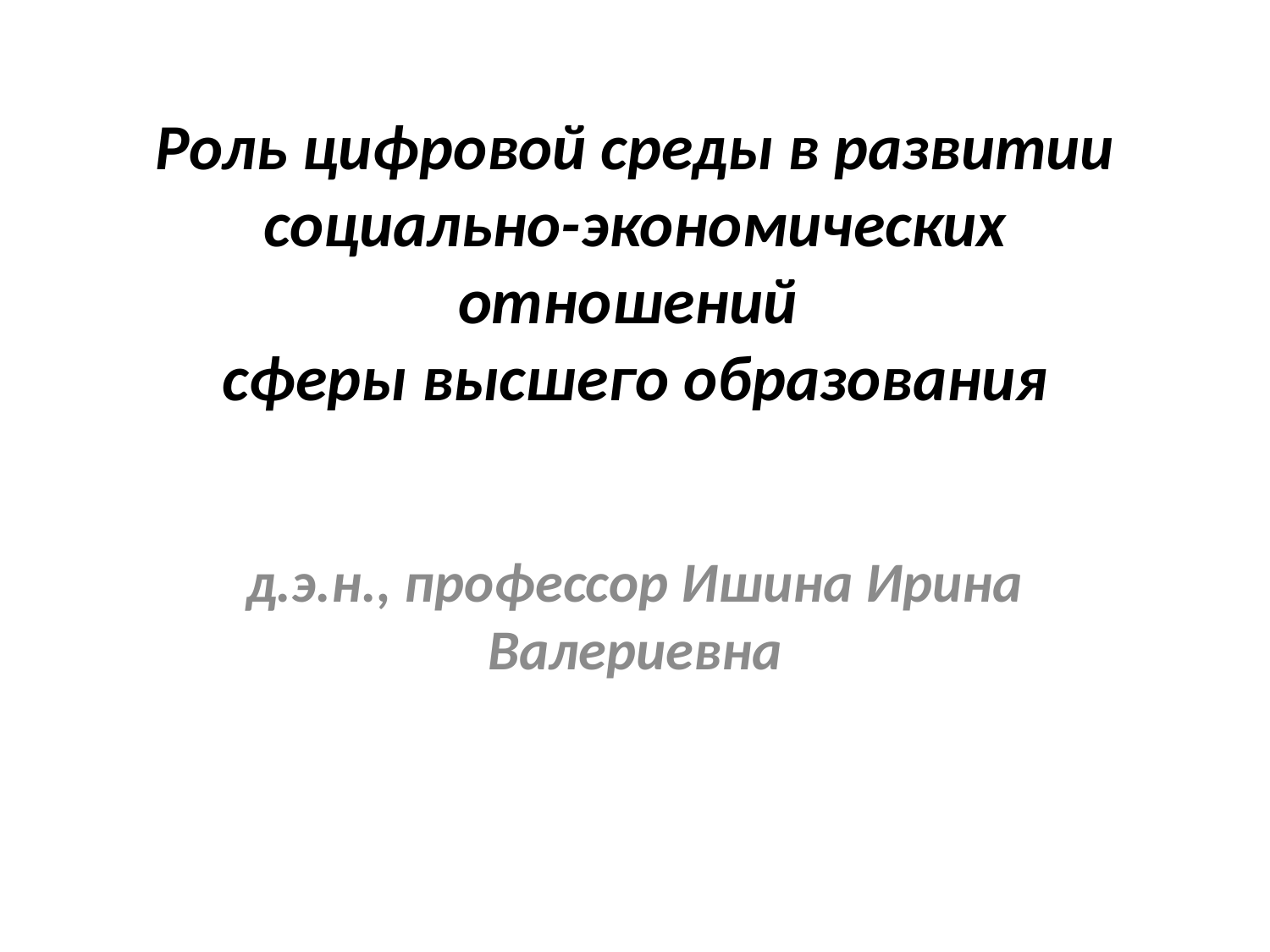

# Роль цифровой среды в развитии социально-экономических отношений сферы высшего образования
д.э.н., профессор Ишина Ирина Валериевна